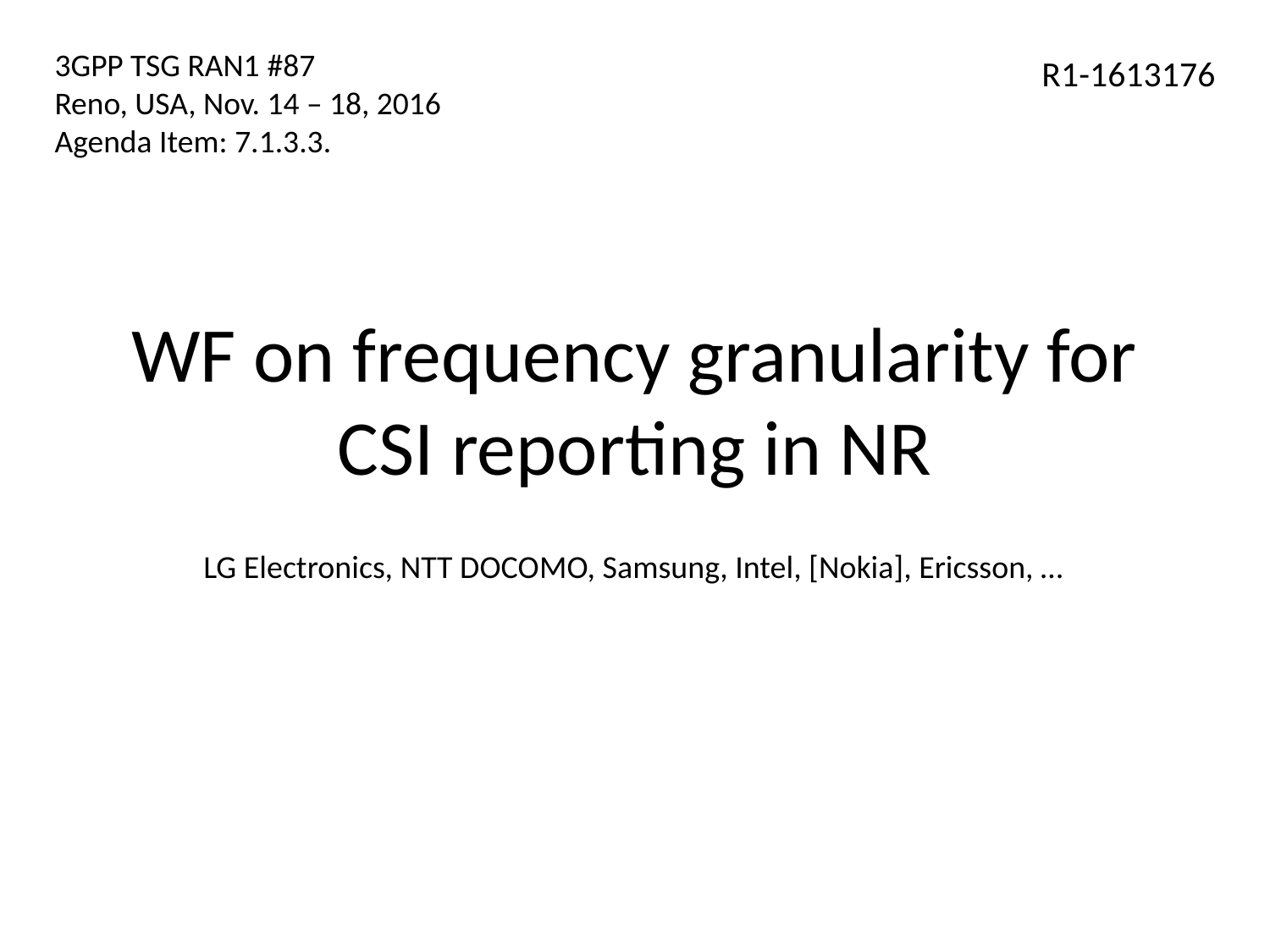

3GPP TSG RAN1 #87
Reno, USA, Nov. 14 – 18, 2016
Agenda Item: 7.1.3.3.
R1-1613176
# WF on frequency granularity for CSI reporting in NR
LG Electronics, NTT DOCOMO, Samsung, Intel, [Nokia], Ericsson, …